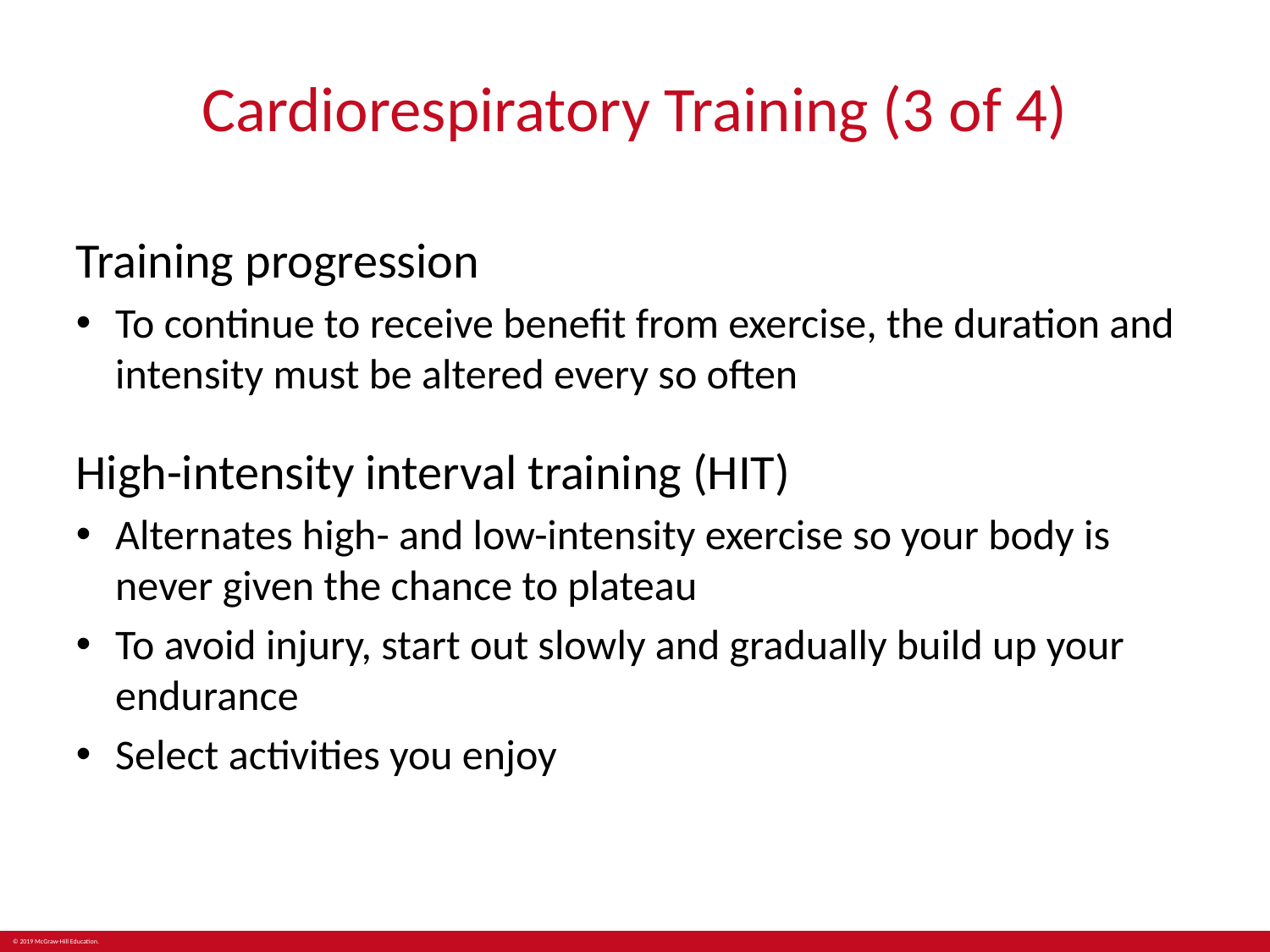

# Cardiorespiratory Training (3 of 4)
Training progression
To continue to receive benefit from exercise, the duration and intensity must be altered every so often
High-intensity interval training (HIT)
Alternates high- and low-intensity exercise so your body is never given the chance to plateau
To avoid injury, start out slowly and gradually build up your endurance
Select activities you enjoy